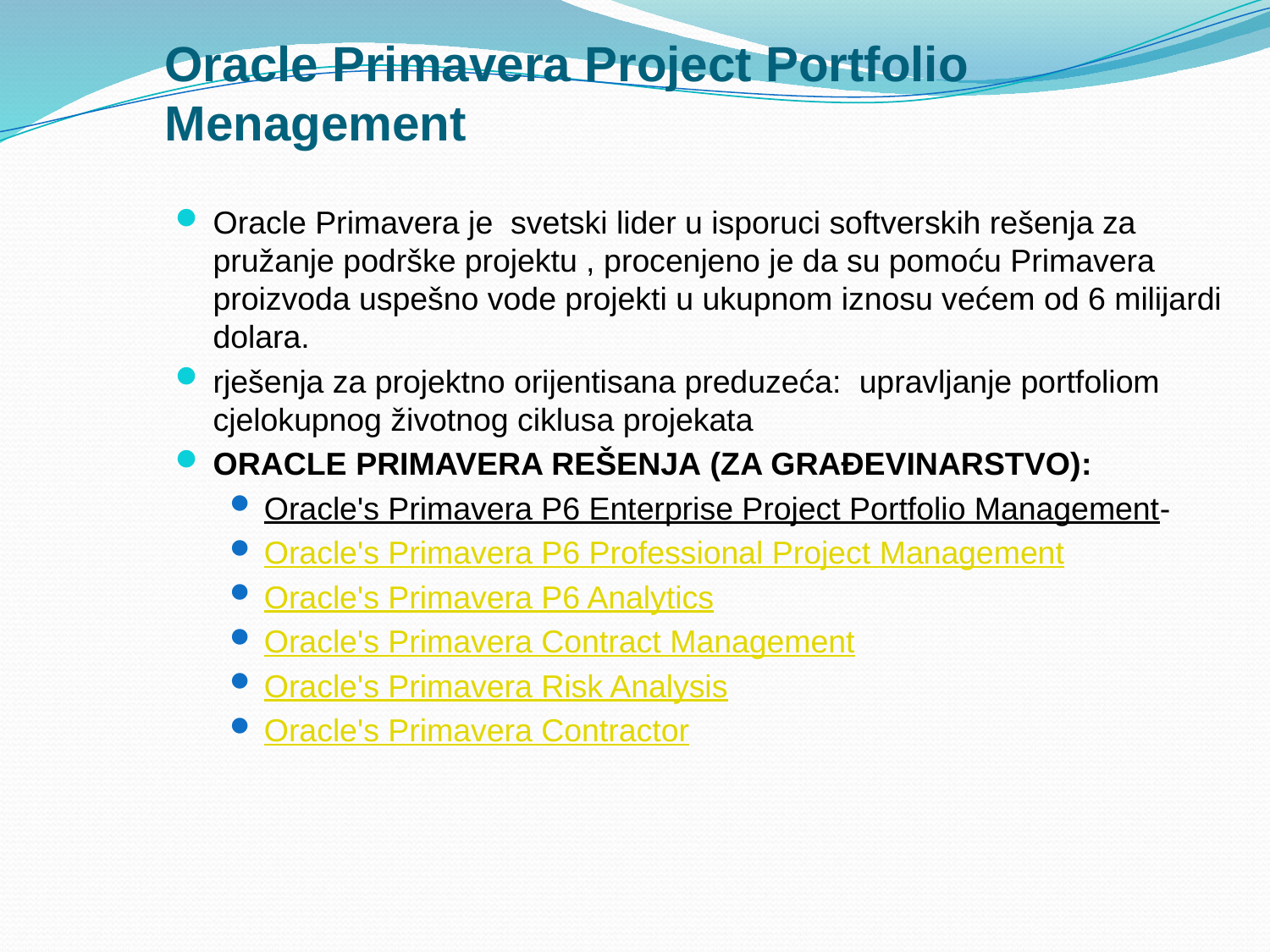

# Oracle Primavera Project Portfolio Menagement
Oracle Primavera je  svetski lider u isporuci softverskih rešenja za pružanje podrške projektu , procenjeno je da su pomoću Primavera proizvoda uspešno vode projekti u ukupnom iznosu većem od 6 milijardi dolara.
rješenja za projektno orijentisana preduzeća:  upravljanje portfoliom cjelokupnog životnog ciklusa projekata
ORACLE PRIMAVERA REŠENJA (ZA GRAĐEVINARSTVO):
Oracle's Primavera P6 Enterprise Project Portfolio Management-
Oracle's Primavera P6 Professional Project Management
Oracle's Primavera P6 Analytics
Oracle's Primavera Contract Management
Oracle's Primavera Risk Analysis
Oracle's Primavera Contractor